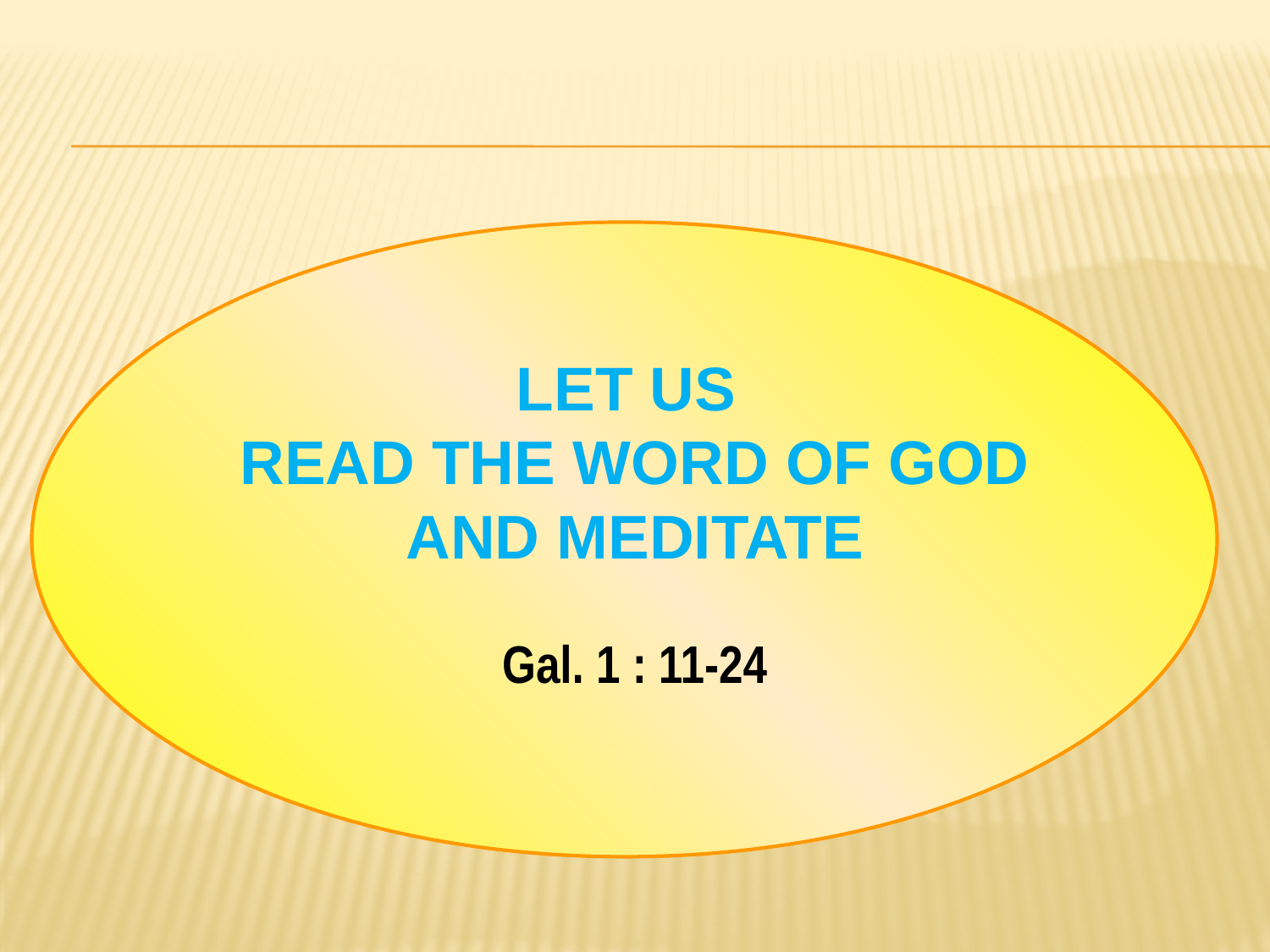

# Let us Read the Word of God and Meditate
Gal. 1 : 11-24